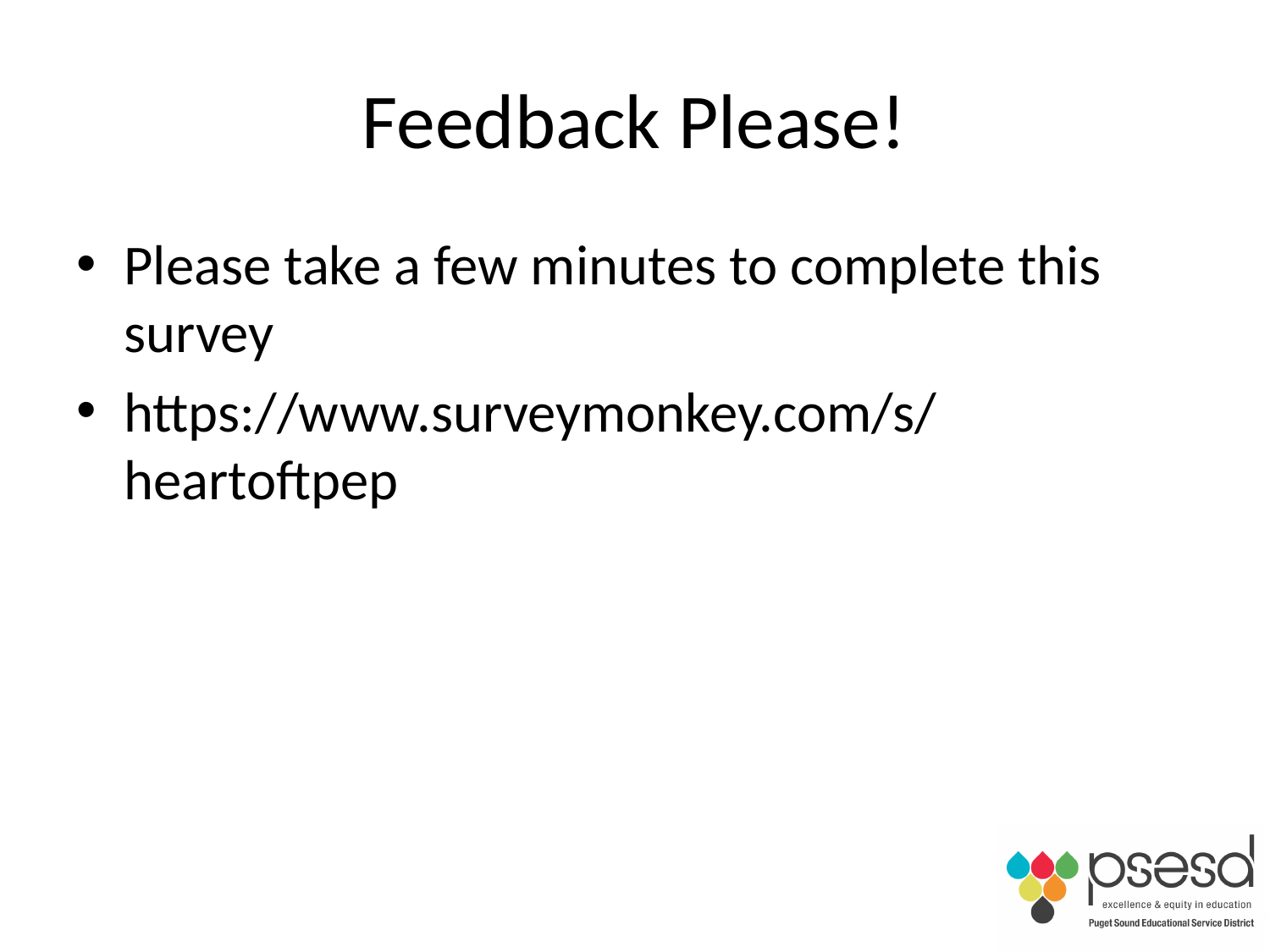

# Feedback Please!
Please take a few minutes to complete this survey
https://www.surveymonkey.com/s/heartoftpep